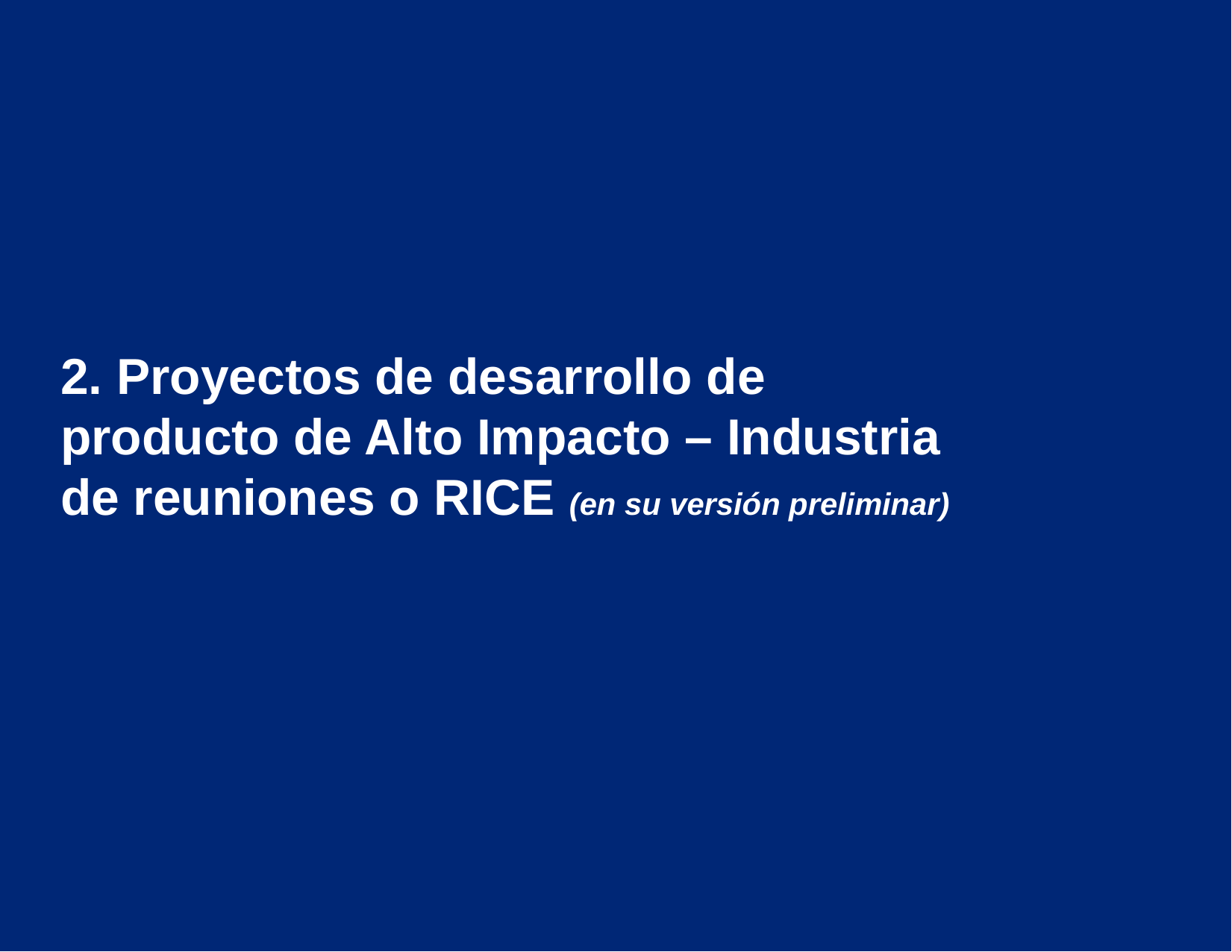

2. Proyectos de desarrollo de producto de Alto Impacto – Industria de reuniones o RICE (en su versión preliminar)